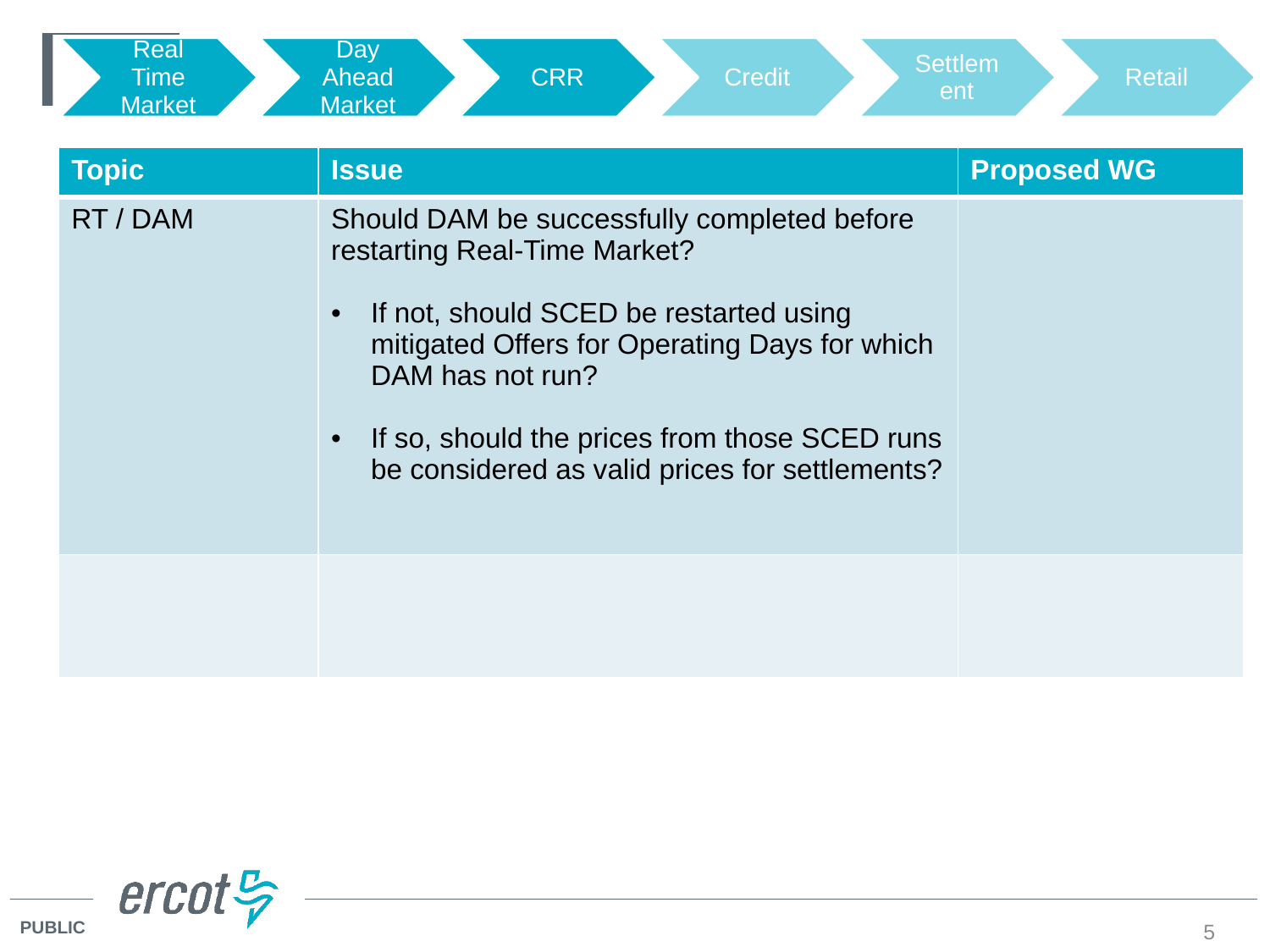

Real Time Market
CRR
Settlement
Retail
Credit
Day Ahead Market
| Topic | Issue | Proposed WG |
| --- | --- | --- |
| RT / DAM | Should DAM be successfully completed before restarting Real-Time Market? If not, should SCED be restarted using mitigated Offers for Operating Days for which DAM has not run? If so, should the prices from those SCED runs be considered as valid prices for settlements? |  |
|  |  |  |
5